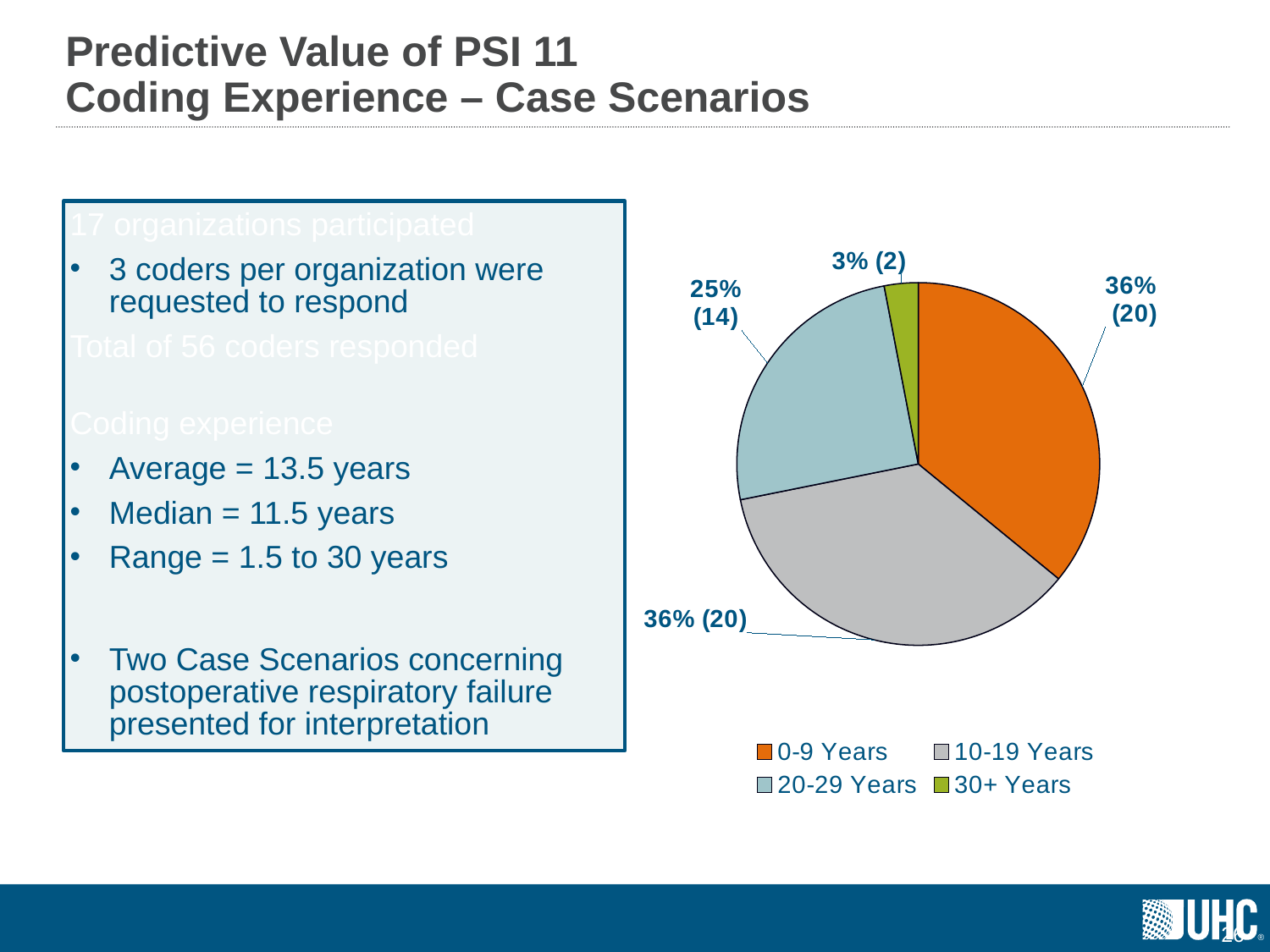

# Predictive Value of PSI 11 Coding Experience – Case Scenarios
17 organizations participated
3 coders per organization were requested to respond
Total of 56 coders responded
Coding experience
Average = 13.5 years
Median = 11.5 years
Range = 1.5 to 30 years

Two Case Scenarios concerning postoperative respiratory failure presented for interpretation

### Chart

| Category |  |
|---|---|
| 0-9 Years | 0.3571428571428589 |
| 10-19 Years | 0.3571428571428589 |
| 20-29 Years | 0.25 |
| 30+ Years | 0.030000000000000082 |
26